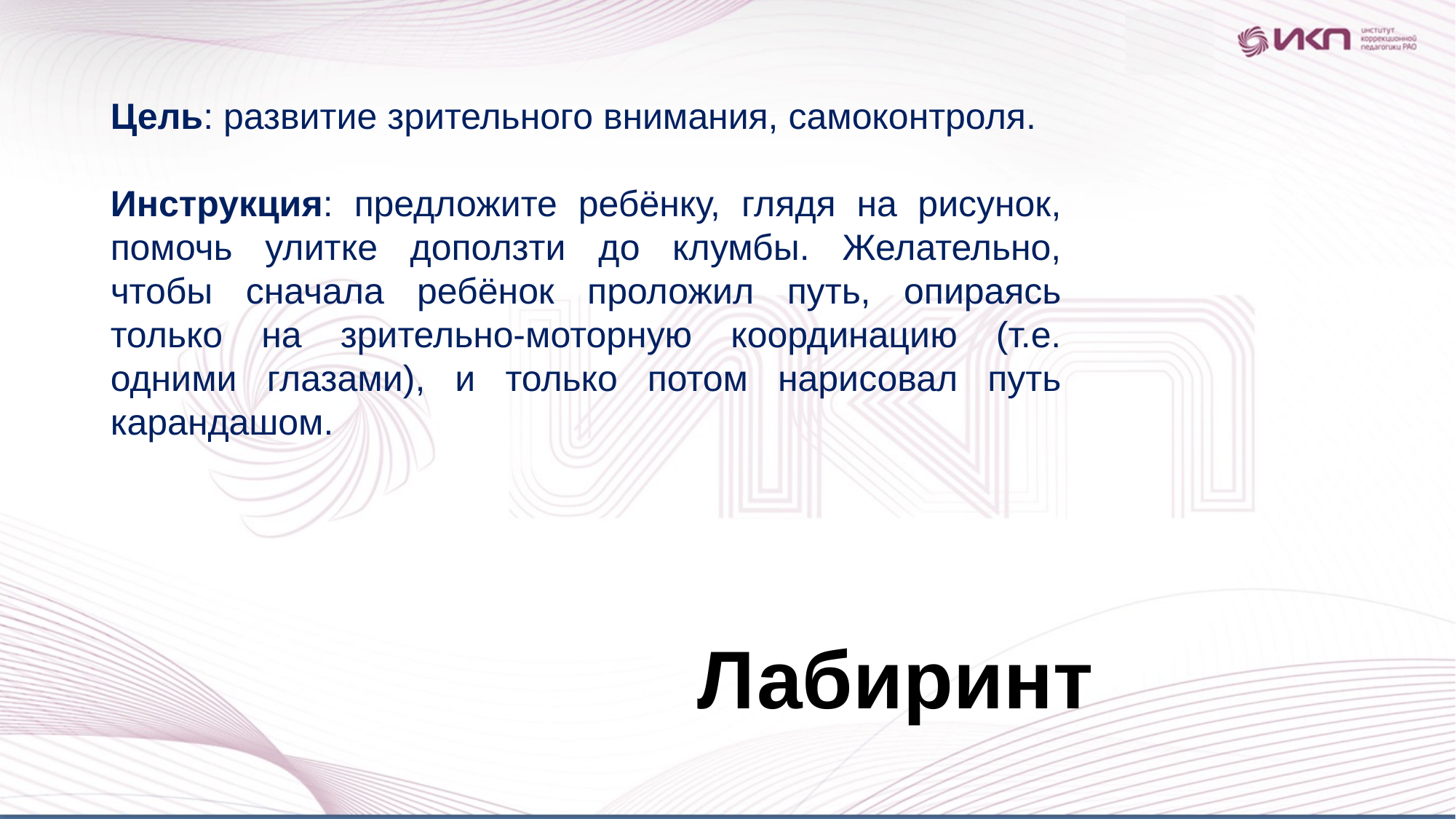

Цель: развитие зрительного внимания, самоконтроля.

Инструкция: предложите ребёнку, глядя на рисунок, помочь улитке доползти до клумбы. Желательно, чтобы сначала ребёнок проложил путь, опираясь только на зрительно-моторную координацию (т.е. одними глазами), и только потом нарисовал путь карандашом.
Лабиринт